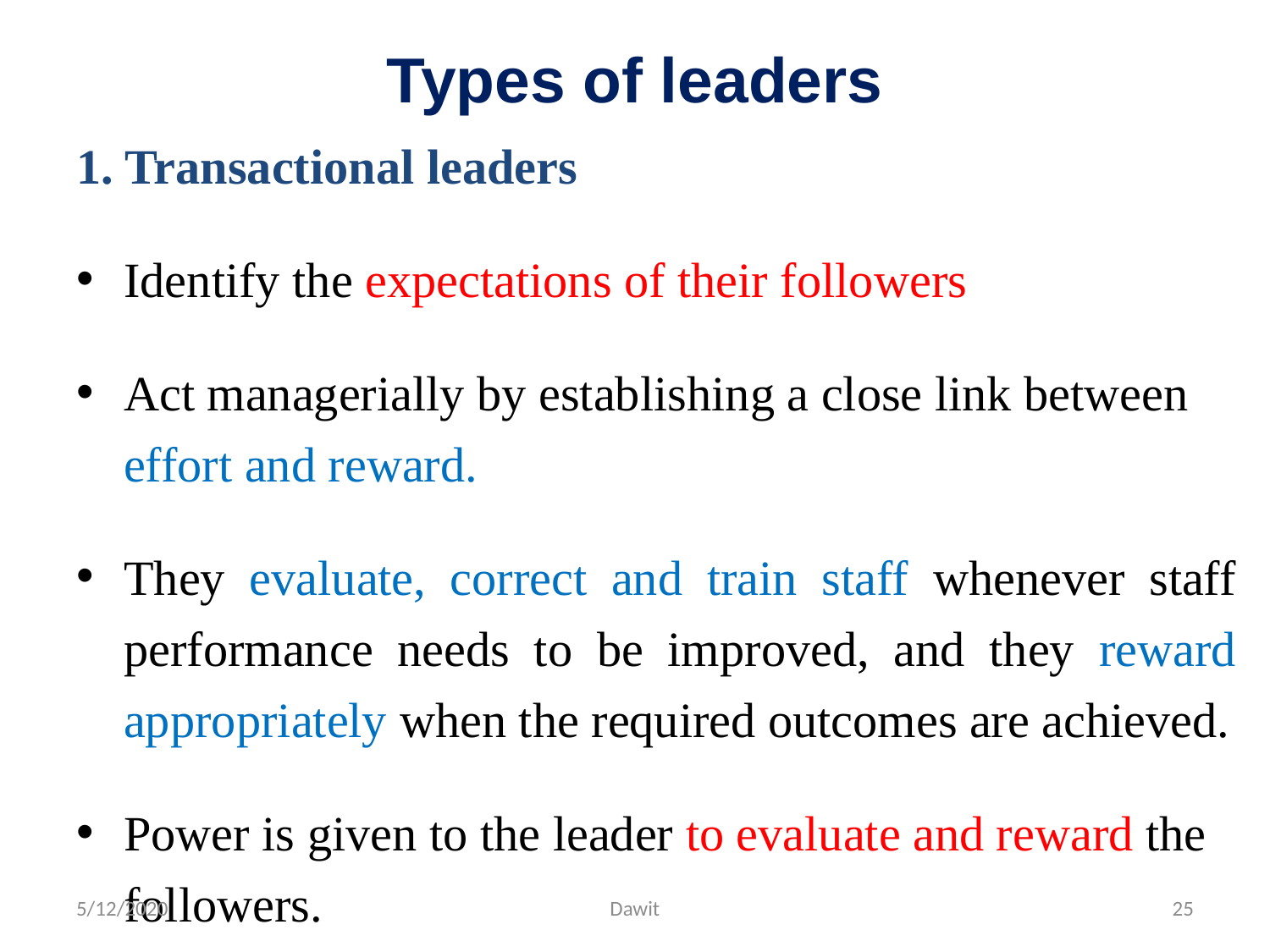

# Types of leaders
1. Transactional leaders
Identify the expectations of their followers
Act managerially by establishing a close link between effort and reward.
They evaluate, correct and train staff whenever staff performance needs to be improved, and they reward appropriately when the required outcomes are achieved.
Power is given to the leader to evaluate and reward the followers.

5/12/2020
Dawit
25